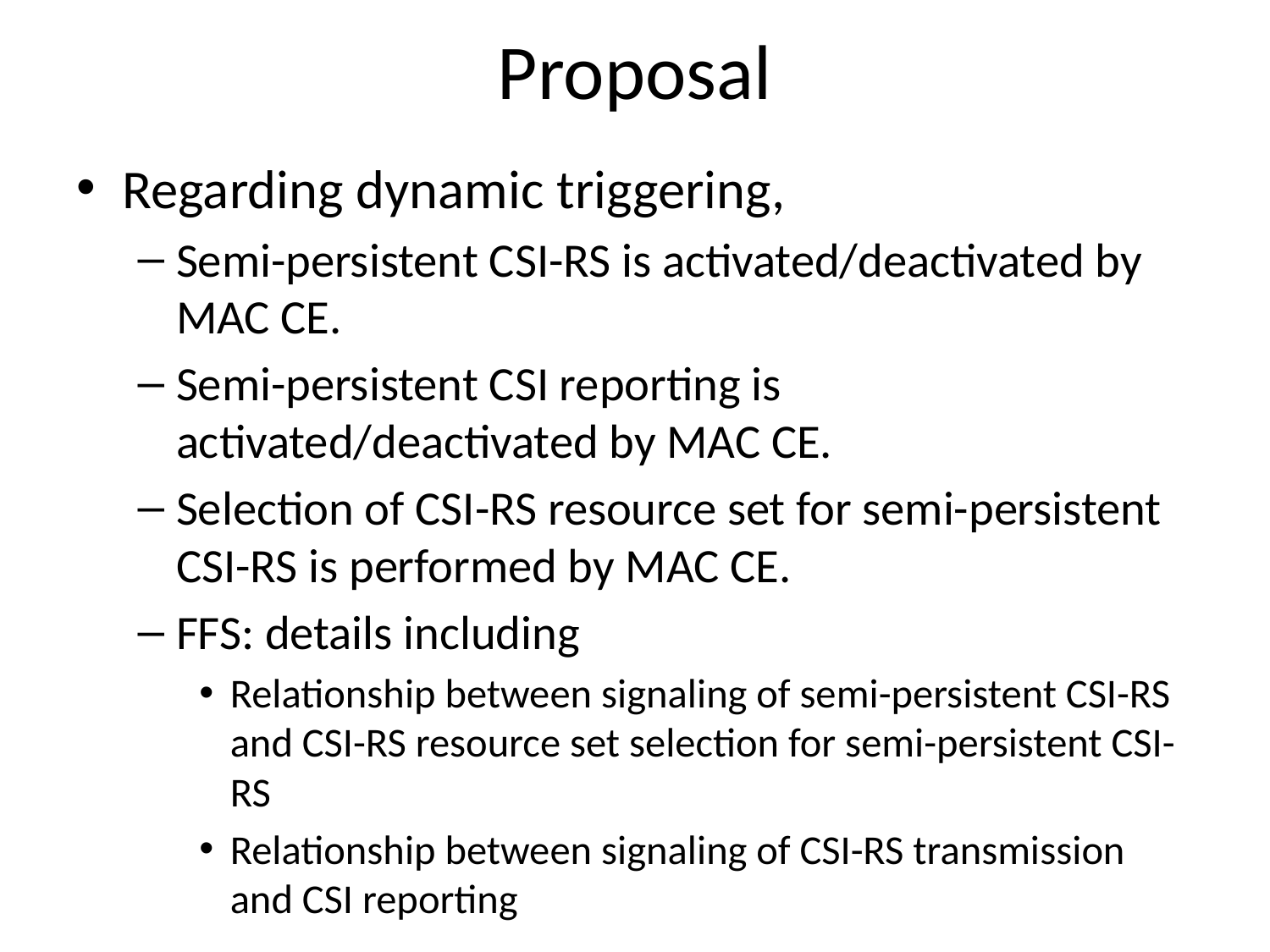

# Proposal
Regarding dynamic triggering,
Semi-persistent CSI-RS is activated/deactivated by MAC CE.
Semi-persistent CSI reporting is activated/deactivated by MAC CE.
Selection of CSI-RS resource set for semi-persistent CSI-RS is performed by MAC CE.
FFS: details including
Relationship between signaling of semi-persistent CSI-RS and CSI-RS resource set selection for semi-persistent CSI-RS
Relationship between signaling of CSI-RS transmission and CSI reporting